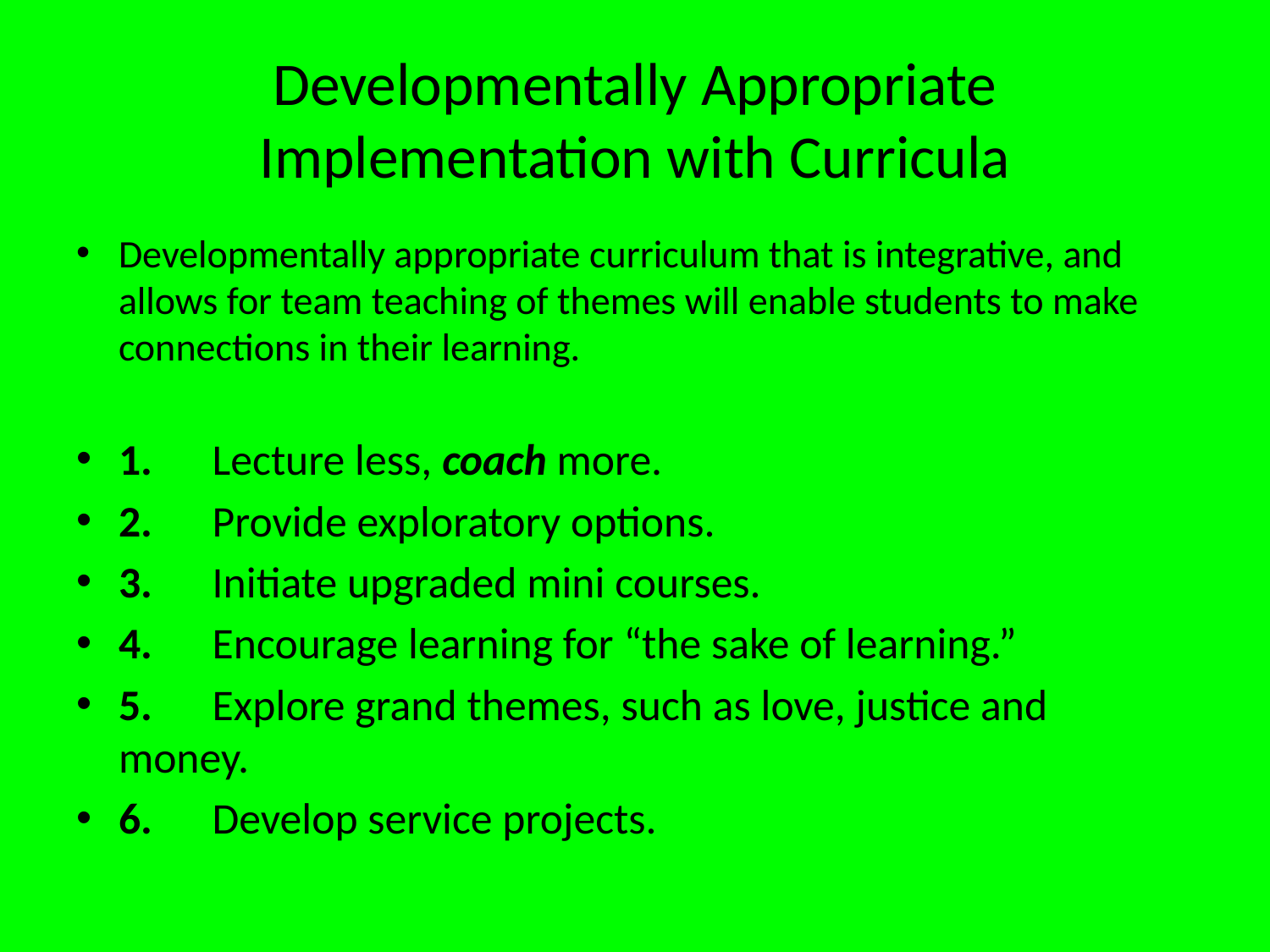

# Developmentally Appropriate Implementation with Curricula
Developmentally appropriate curriculum that is integrative, and allows for team teaching of themes will enable students to make connections in their learning.

1.      Lecture less, coach more.
2.      Provide exploratory options.
3.      Initiate upgraded mini courses.
4.      Encourage learning for “the sake of learning.”
5.      Explore grand themes, such as love, justice and 	  money.
6.      Develop service projects.